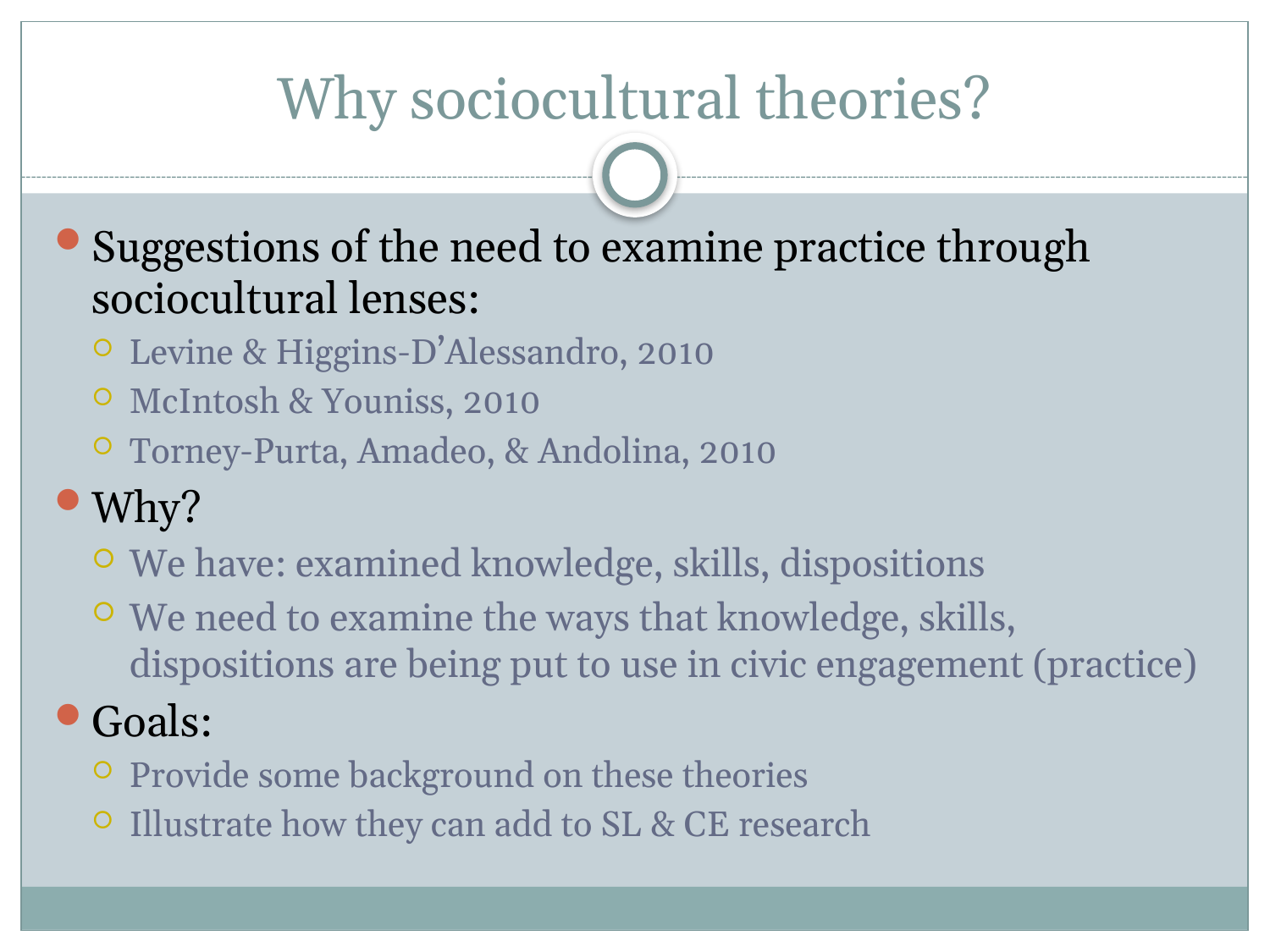

# Why sociocultural theories?
Suggestions of the need to examine practice through sociocultural lenses:
Levine & Higgins-D’Alessandro, 2010
McIntosh & Youniss, 2010
Torney-Purta, Amadeo, & Andolina, 2010
Why?
We have: examined knowledge, skills, dispositions
We need to examine the ways that knowledge, skills, dispositions are being put to use in civic engagement (practice)
Goals:
Provide some background on these theories
Illustrate how they can add to SL & CE research